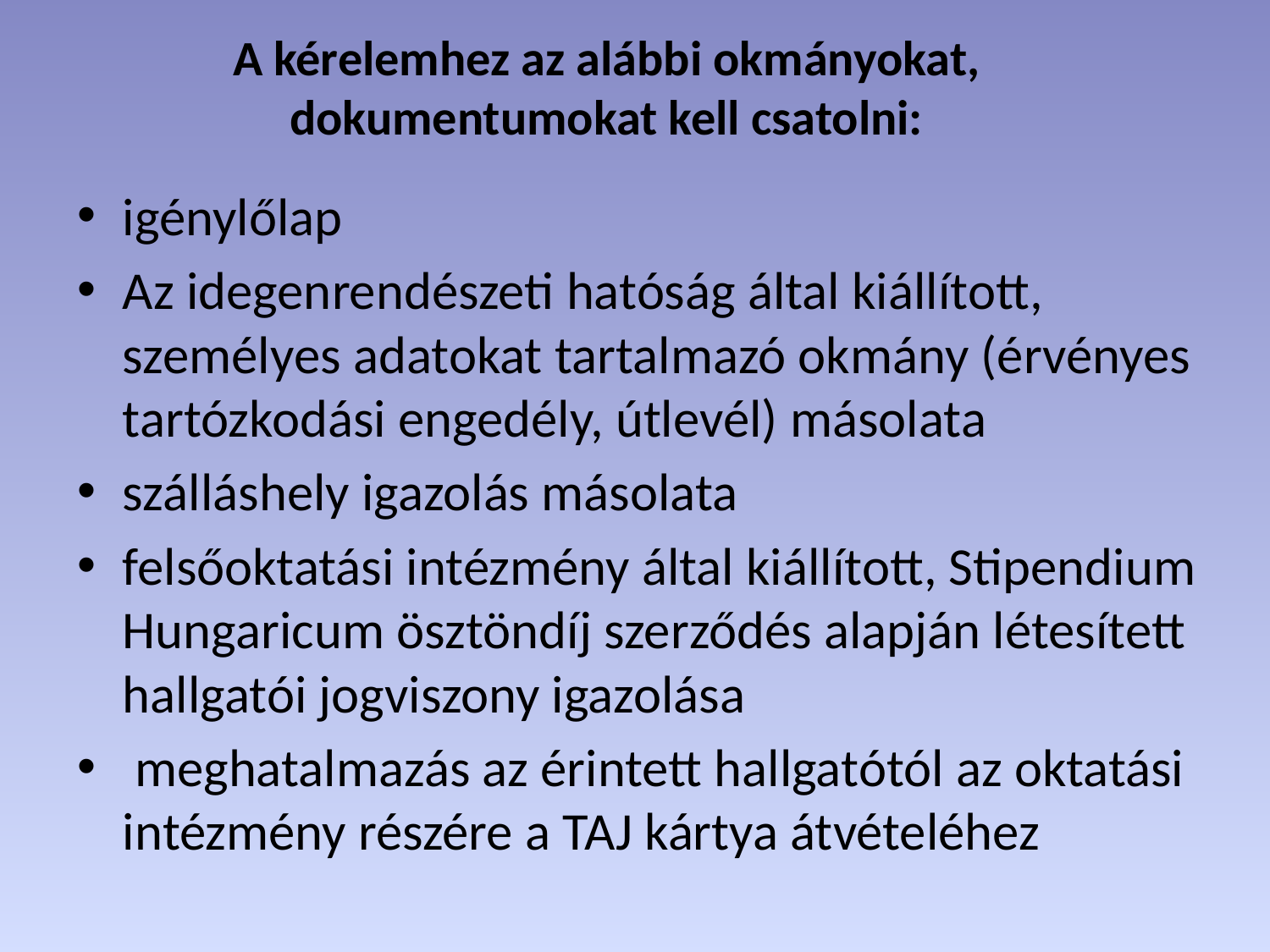

# A kérelemhez az alábbi okmányokat, dokumentumokat kell csatolni:
igénylőlap
Az idegenrendészeti hatóság által kiállított, személyes adatokat tartalmazó okmány (érvényes tartózkodási engedély, útlevél) másolata
szálláshely igazolás másolata
felsőoktatási intézmény által kiállított, Stipendium Hungaricum ösztöndíj szerződés alapján létesített hallgatói jogviszony igazolása
 meghatalmazás az érintett hallgatótól az oktatási intézmény részére a TAJ kártya átvételéhez